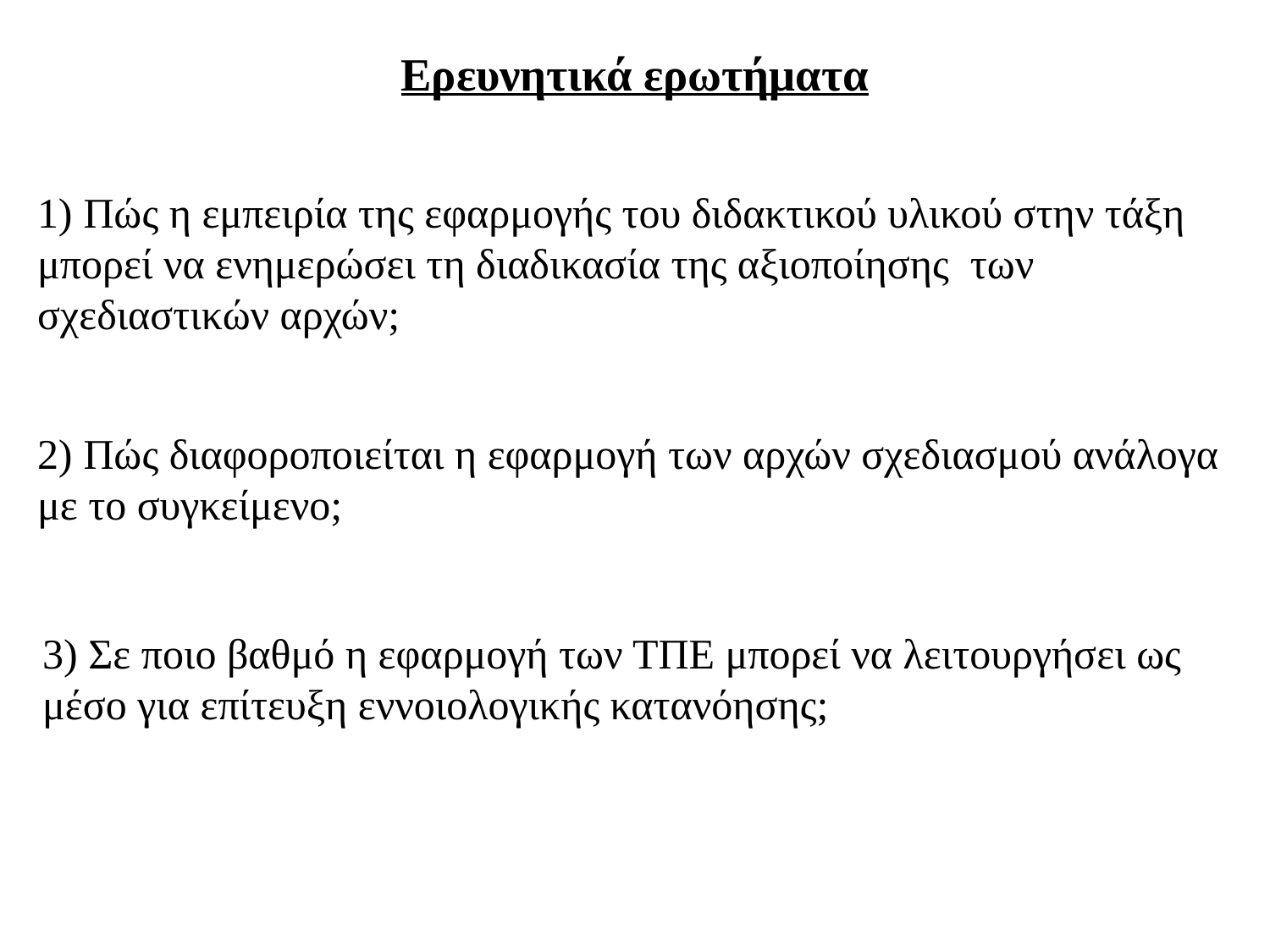

# Ερευνητικά ερωτήματα
1) Πώς η εμπειρία της εφαρμογής του διδακτικού υλικού στην τάξη μπορεί να ενημερώσει τη διαδικασία της αξιοποίησης  των σχεδιαστικών αρχών;
2) Πώς διαφοροποιείται η εφαρμογή των αρχών σχεδιασμού ανάλογα με το συγκείμενο;
3) Σε ποιο βαθμό η εφαρμογή των ΤΠΕ μπορεί να λειτουργήσει ως μέσο για επίτευξη εννοιολογικής κατανόησης;